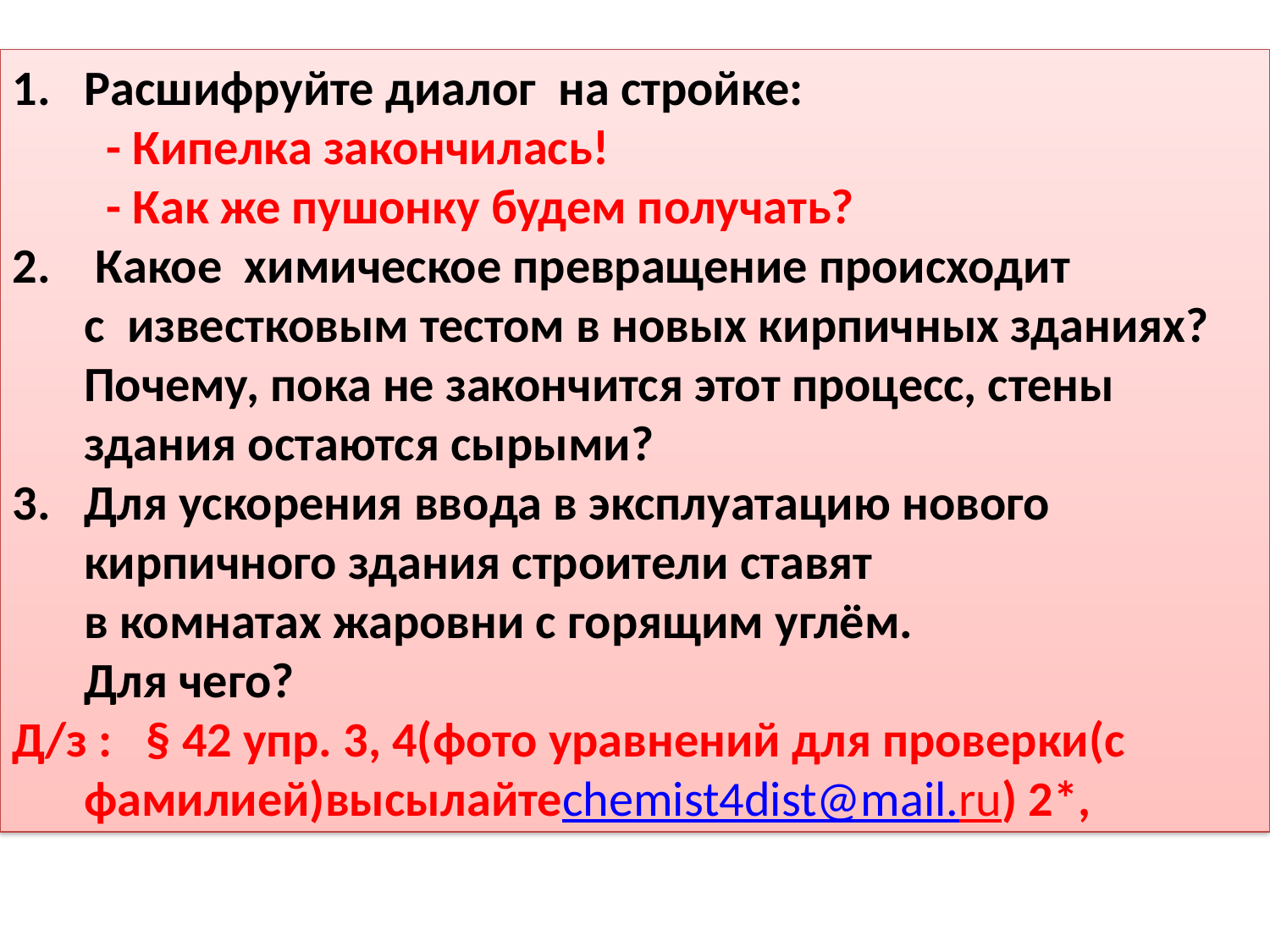

1.   Расшифруйте диалог  на стройке:
  - Кипелка закончилась!
  - Как же пушонку будем получать?
2.    Какое  химическое превращение происходит
с  известковым тестом в новых кирпичных зданиях? Почему, пока не закончится этот процесс, стены здания остаются сырыми?
3.   Для ускорения ввода в эксплуатацию нового кирпичного здания строители ставят
в комнатах жаровни с горящим углём.
Для чего?
Д/з :   § 42 упр. 3, 4(фото уравнений для проверки(с фамилией)высылайтеchemist4dist@mail.ru) 2*,